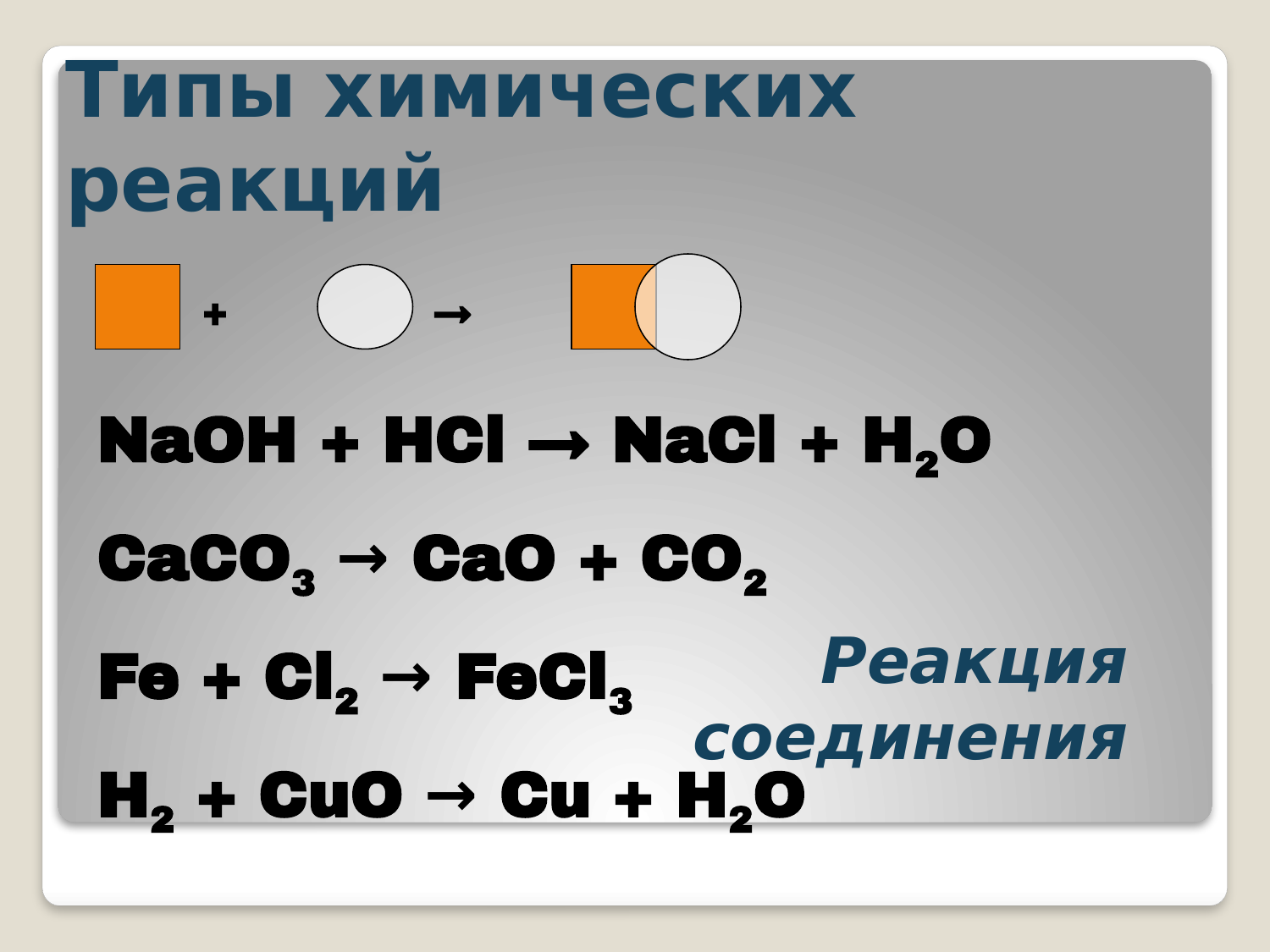

# Типы химических реакций

     +		 →

NaOH + HCl → NaCl + H2O
CaCO3 → CaO + CO2
Fe + Cl2 → FeCl3
H2 + CuO → Cu + H2O
Реакция соединения